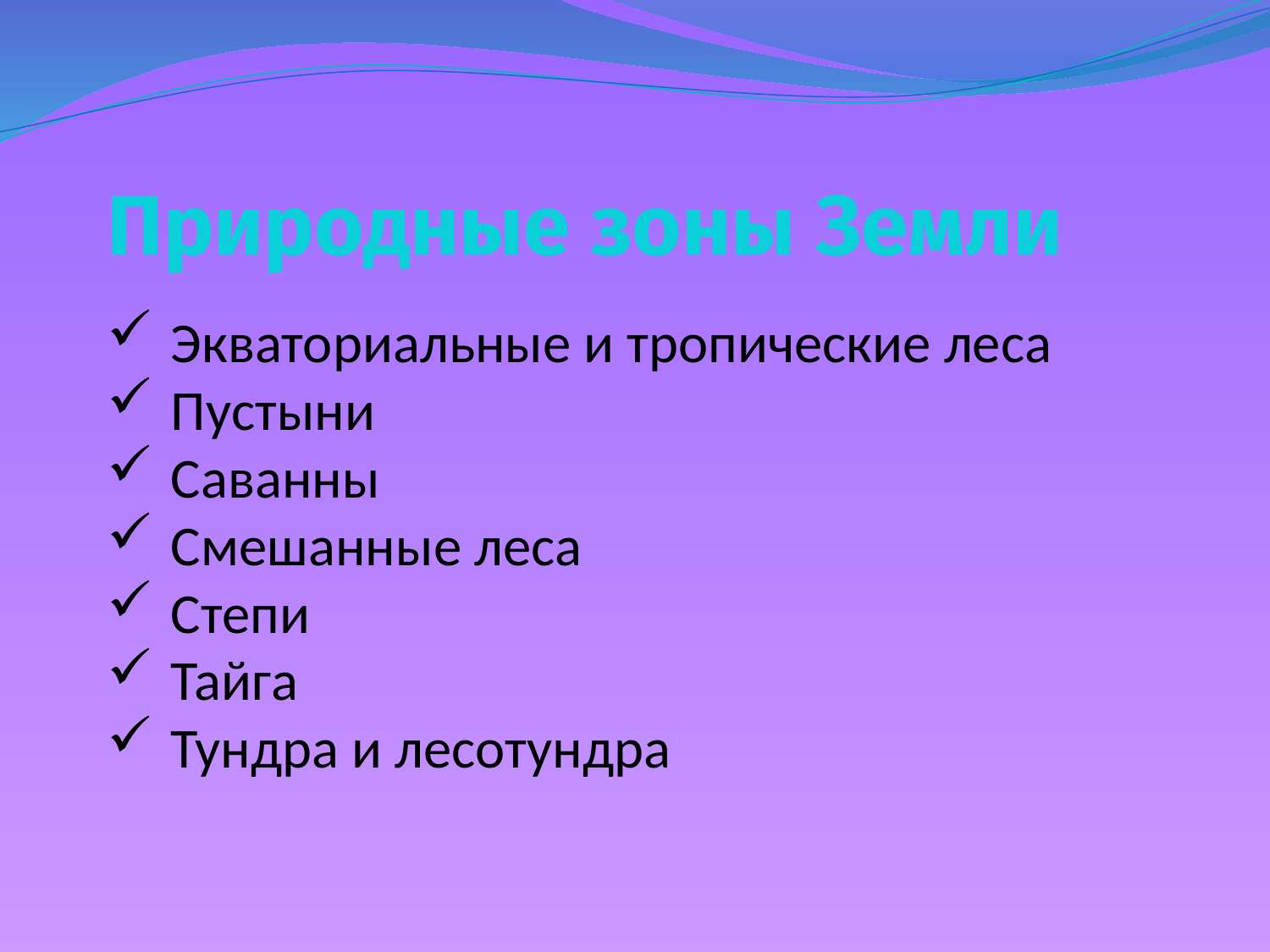

Природные зоны Земли

Экваториальные и тропические леса
Пустыни
Саванны
Смешанные леса
Степи
Тайга
Тундра и лесотундра